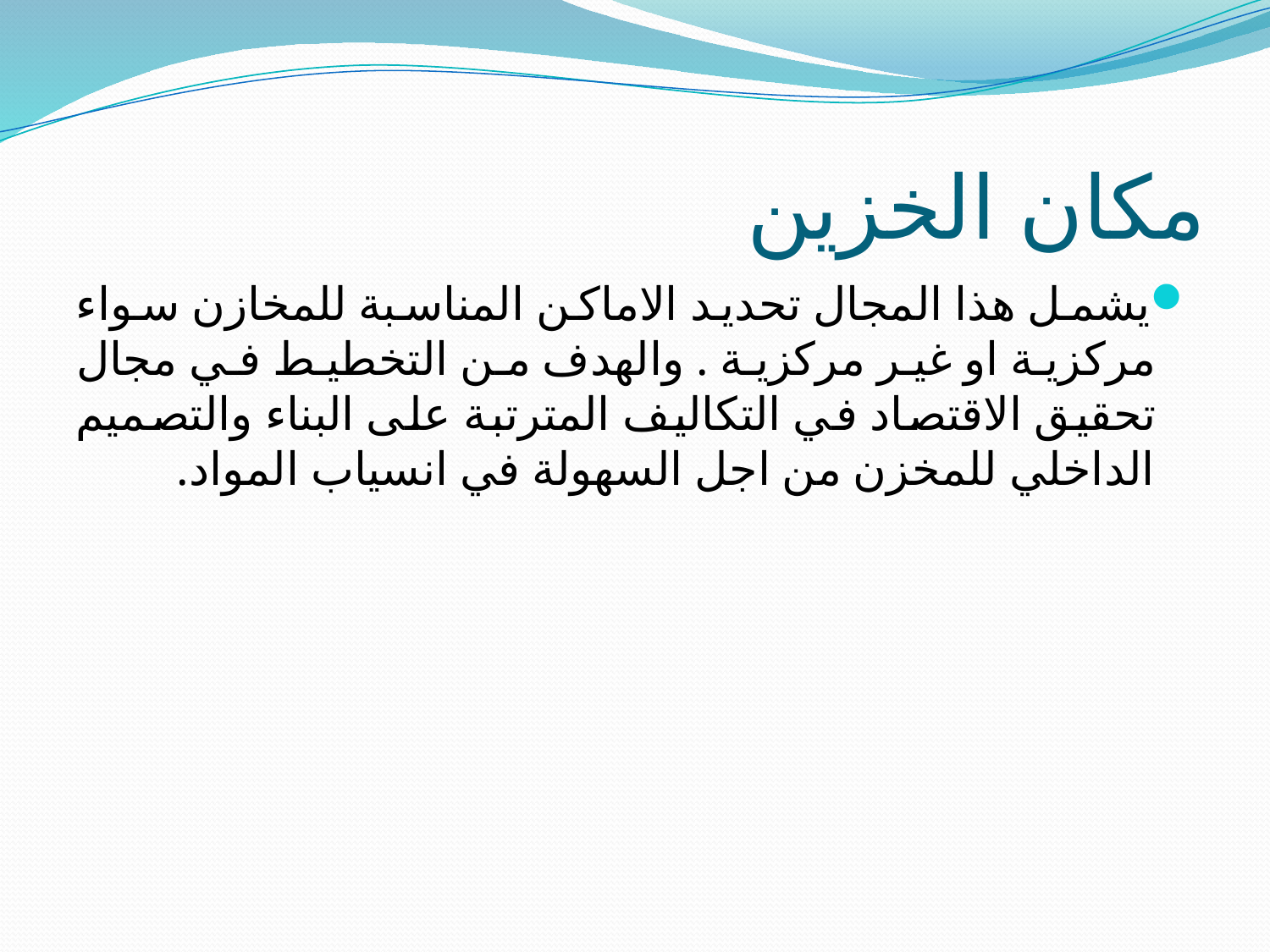

# مكان الخزين
يشمل هذا المجال تحديد الاماكن المناسبة للمخازن سواء مركزية او غير مركزية . والهدف من التخطيط في مجال تحقيق الاقتصاد في التكاليف المترتبة على البناء والتصميم الداخلي للمخزن من اجل السهولة في انسياب المواد.